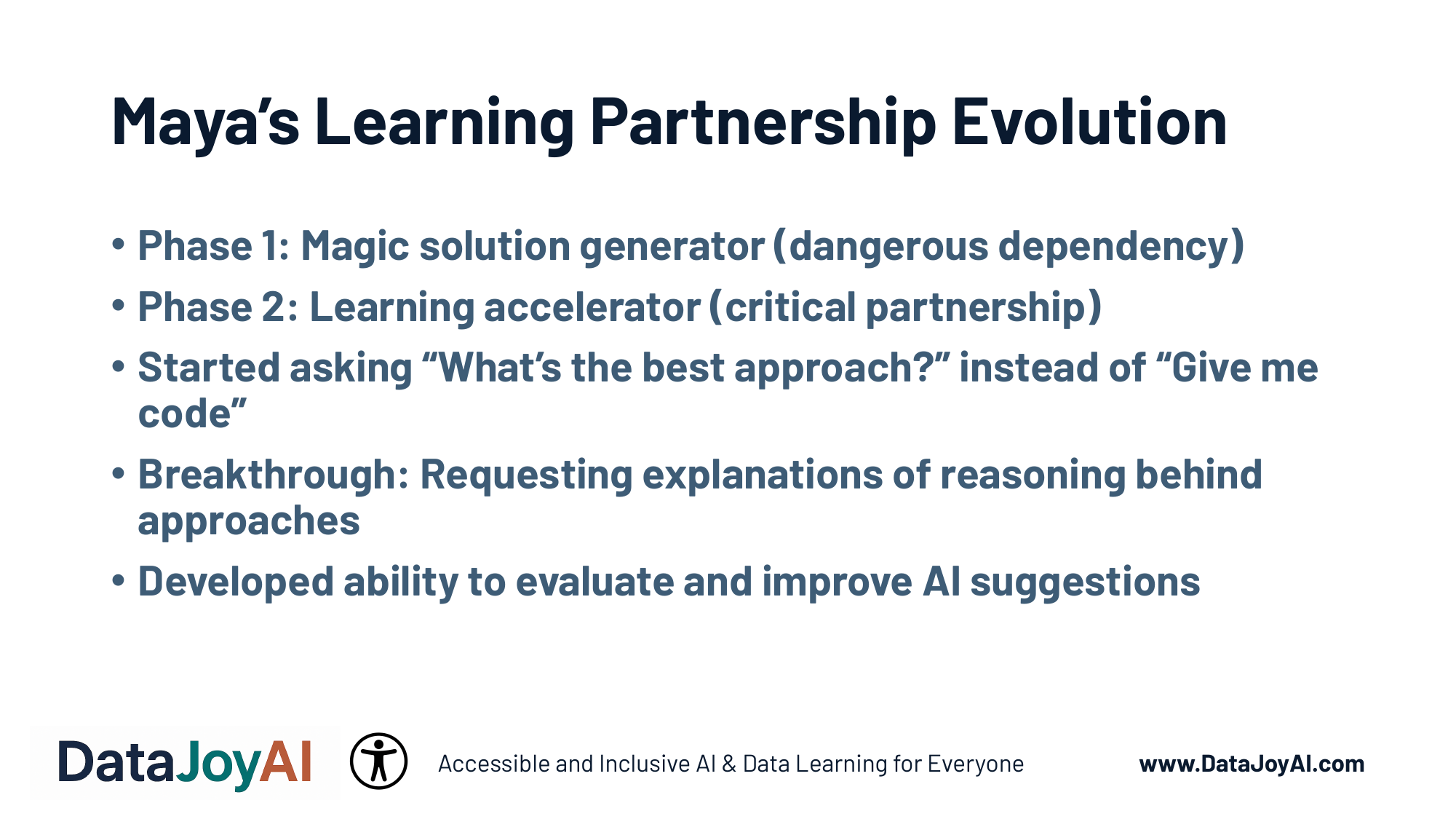

# Maya’s Learning Partnership Evolution
Phase 1: Magic solution generator (dangerous dependency)
Phase 2: Learning accelerator (critical partnership)
Started asking “What’s the best approach?” instead of “Give me code”
Breakthrough: Requesting explanations of reasoning behind approaches
Developed ability to evaluate and improve AI suggestions